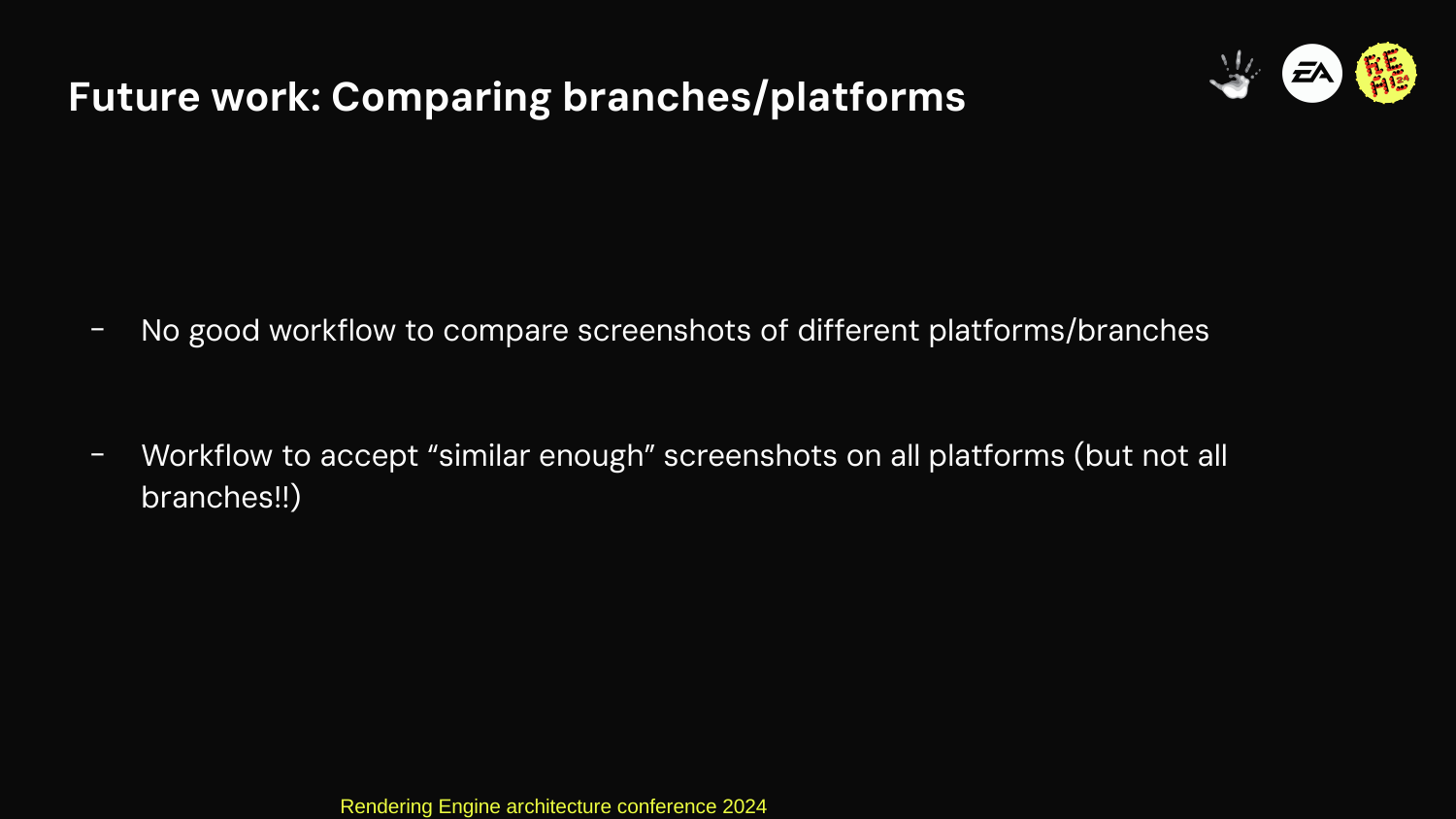

# Future work: Comparing branches/platforms
No good workflow to compare screenshots of different platforms/branches

Workflow to accept “similar enough” screenshots on all platforms (but not all branches!!)